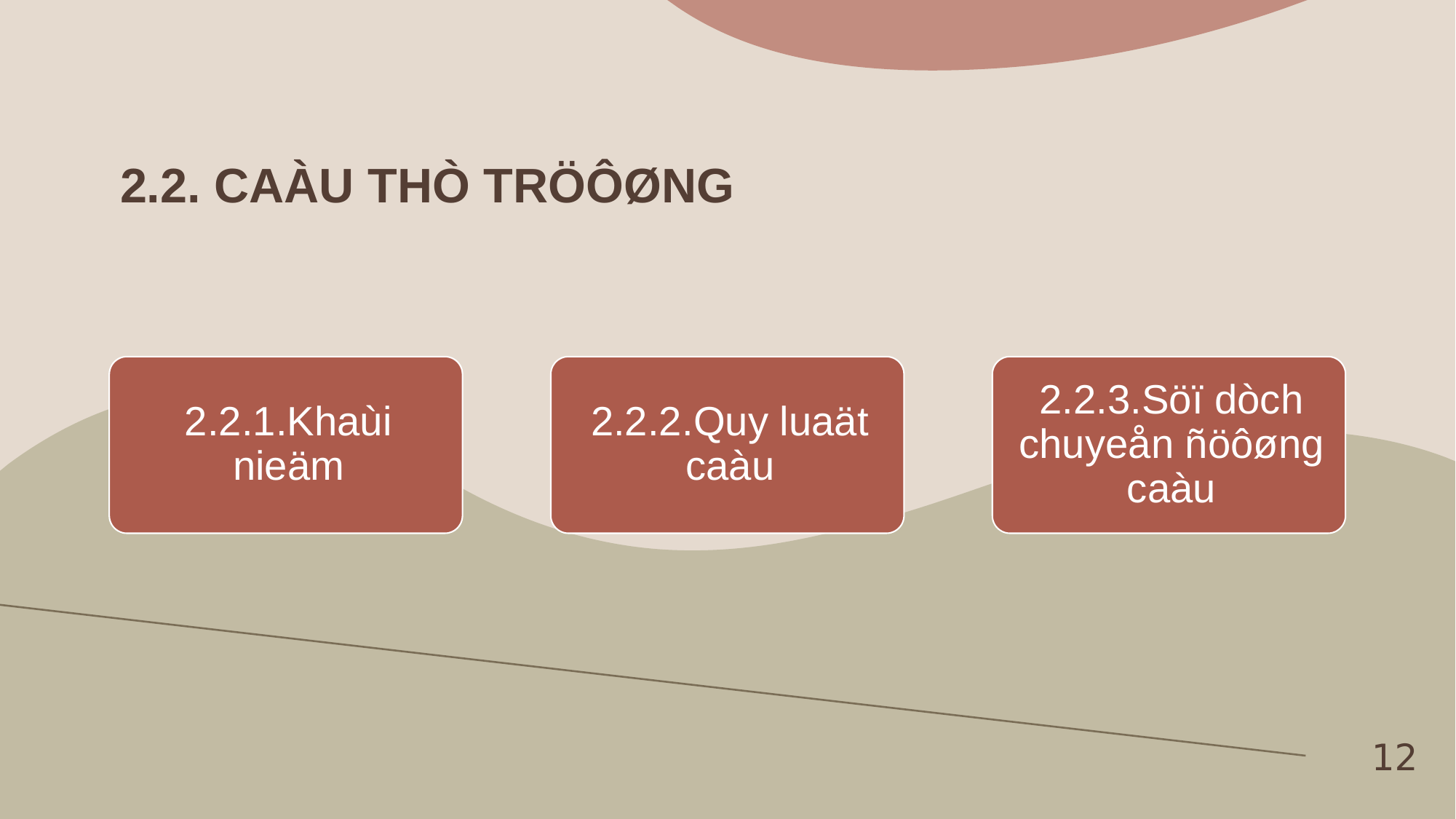

# 2.2. CAÀU THÒ TRÖÔØNG
2.2.1.Khaùi nieäm
2.2.2.Quy luaät caàu
2.2.3.Söï dòch chuyeån ñöôøng caàu
12